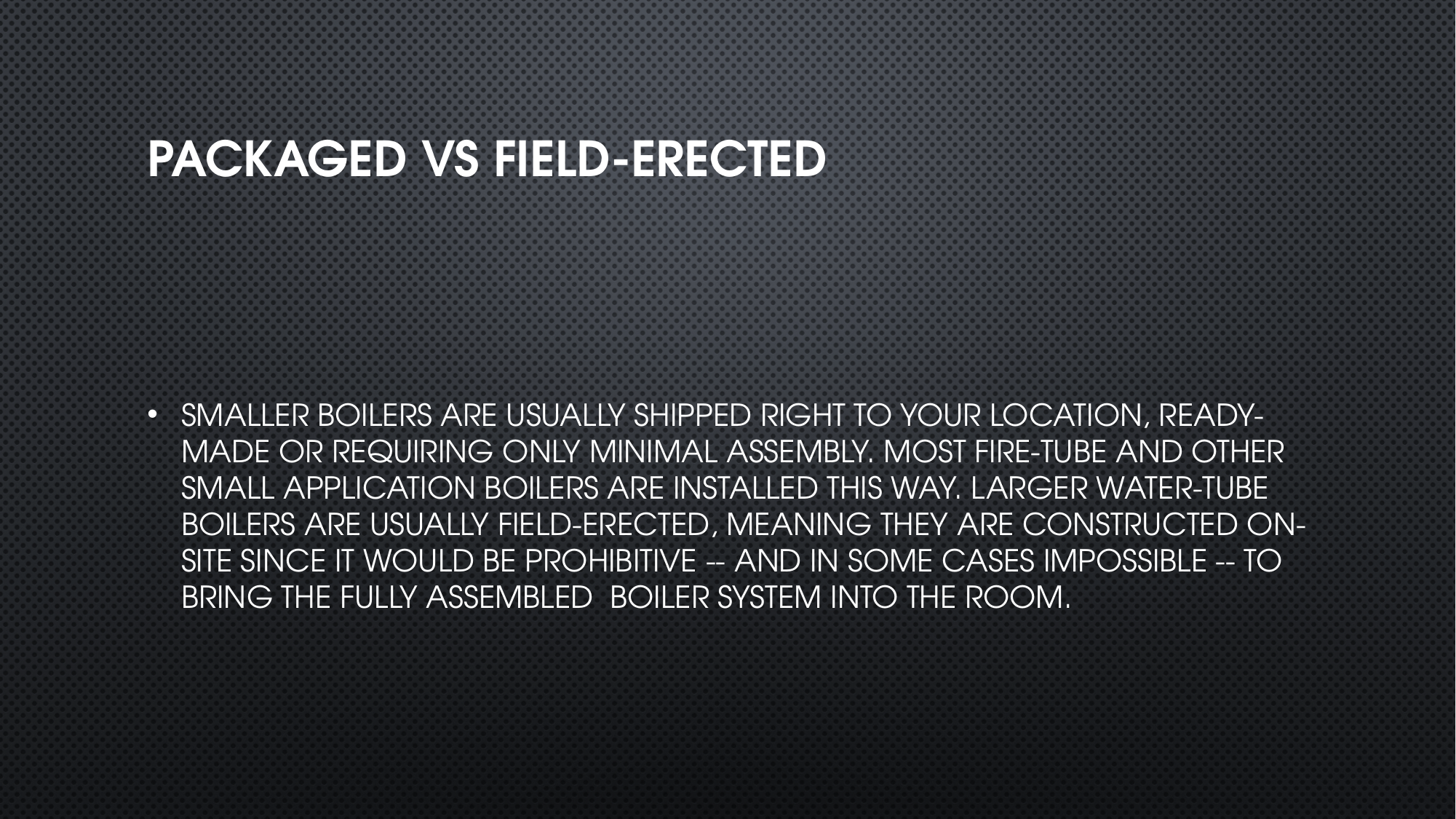

# Packaged vs Field-Erected
smaller boilers are usually shipped right to your location, ready-made or requiring only minimal assembly. Most fire-tube and other small application boilers are installed this way. Larger water-tube boilers are usually field-erected, meaning they are constructed on-site since it would be prohibitive -- and in some cases impossible -- to bring the fully assembled  boiler system into the room.